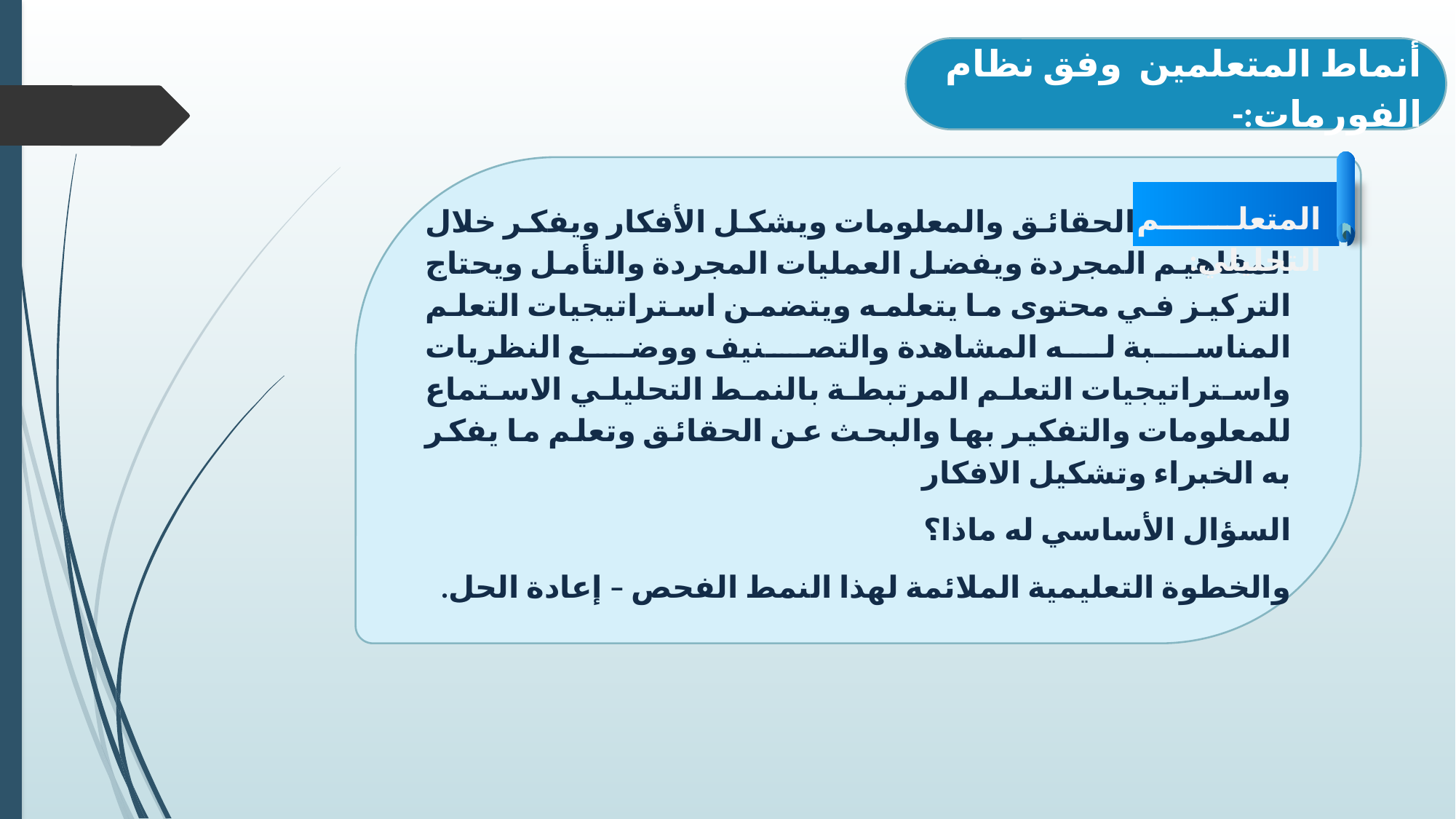

أنماط المتعلمين  وفق نظام الفورمات:-

يبحث عن الحقائق والمعلومات ويشكل الأفكار ويفكر خلال المفاهيم المجردة ويفضل العمليات المجردة والتأمل ويحتاج التركيز في محتوى ما يتعلمه ويتضمن استراتيجيات التعلم المناسبة له المشاهدة والتصنيف ووضع النظريات واستراتيجيات التعلم المرتبطة بالنمط التحليلي الاستماع للمعلومات والتفكير بها والبحث عن الحقائق وتعلم ما يفكر به الخبراء وتشكيل الافكار
السؤال الأساسي له ماذا؟
والخطوة التعليمية الملائمة لهذا النمط الفحص – إعادة الحل.
المتعلم التحليلي:
المتعلم التخيلي